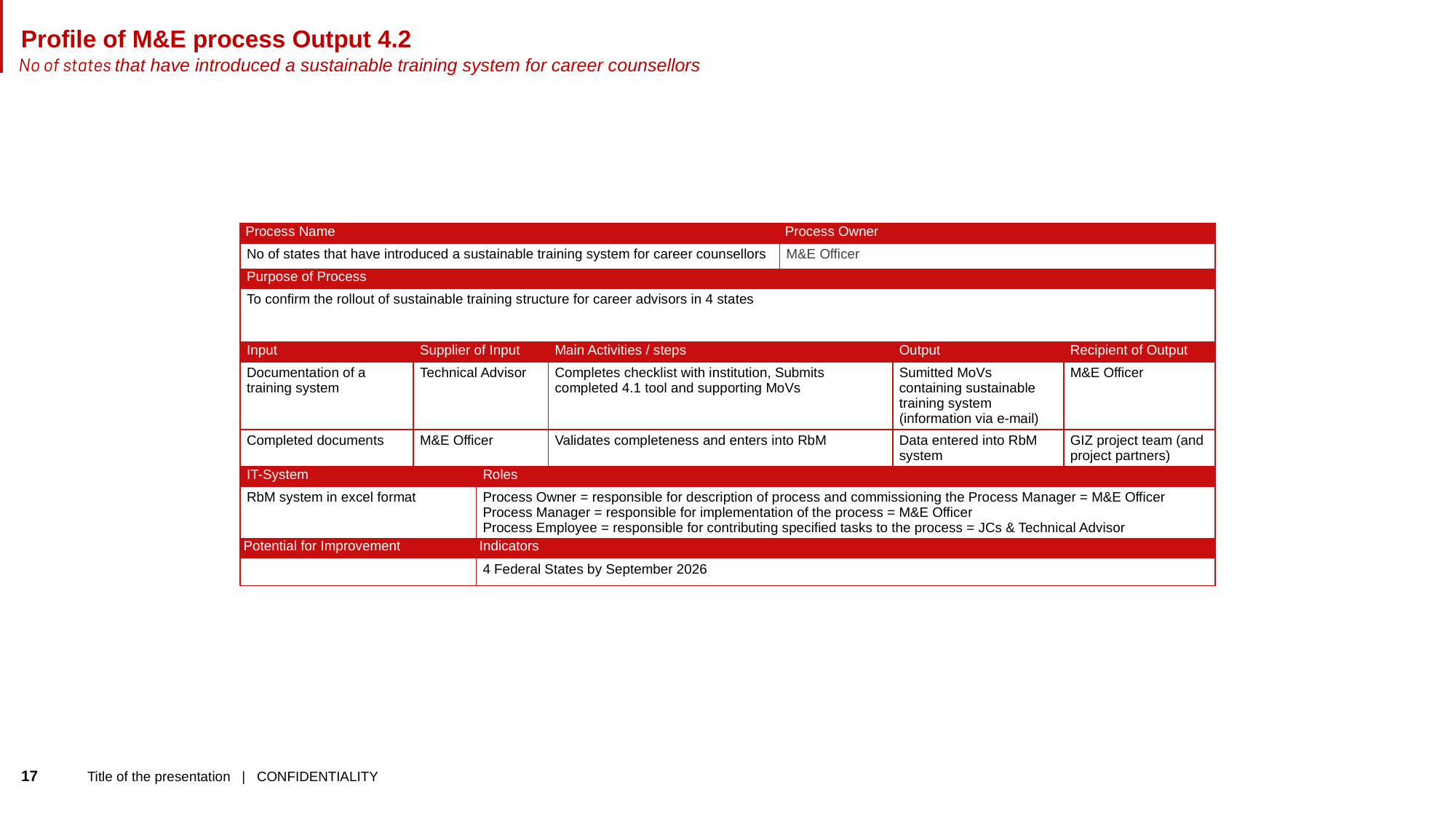

Profile of M&E process Output 4.2
No of states that have introduced a sustainable training system for career counsellors
| Process Name |  |  |  | Process Owner |  |  |
| --- | --- | --- | --- | --- | --- | --- |
| No of states that have introduced a sustainable training system for career counsellors |  |  |  | M&E Officer |  |  |
| Purpose of Process |  |  |  |  |  |  |
| To confirm the rollout of sustainable training structure for career advisors in 4 states |  |  |  |  |  |  |
| Input | Supplier of Input |  | Main Activities / steps |  | Output | Recipient of Output |
| Documentation of a training system | Technical Advisor |  | Completes checklist with institution, Submits completed 4.1 tool and supporting MoVs |  | Sumitted MoVs containing sustainable training system (information via e-mail) | M&E Officer |
| Completed documents | M&E Officer |  | Validates completeness and enters into RbM |  | Data entered into RbM system | GIZ project team (and project partners) |
| IT-System |  | Roles |  |  |  |  |
| RbM system in excel format |  | Process Owner = responsible for description of process and commissioning the Process Manager = M&E Officer Process Manager = responsible for implementation of the process = M&E Officer Process Employee = responsible for contributing specified tasks to the process = JCs & Technical Advisor |  |  |  |  |
| Potential for Improvement |  | Indicators |  |  |  |  |
|  |  | 4 Federal States by September 2026 |  |  |  |  |
17
Title of the presentation   |   CONFIDENTIALITY